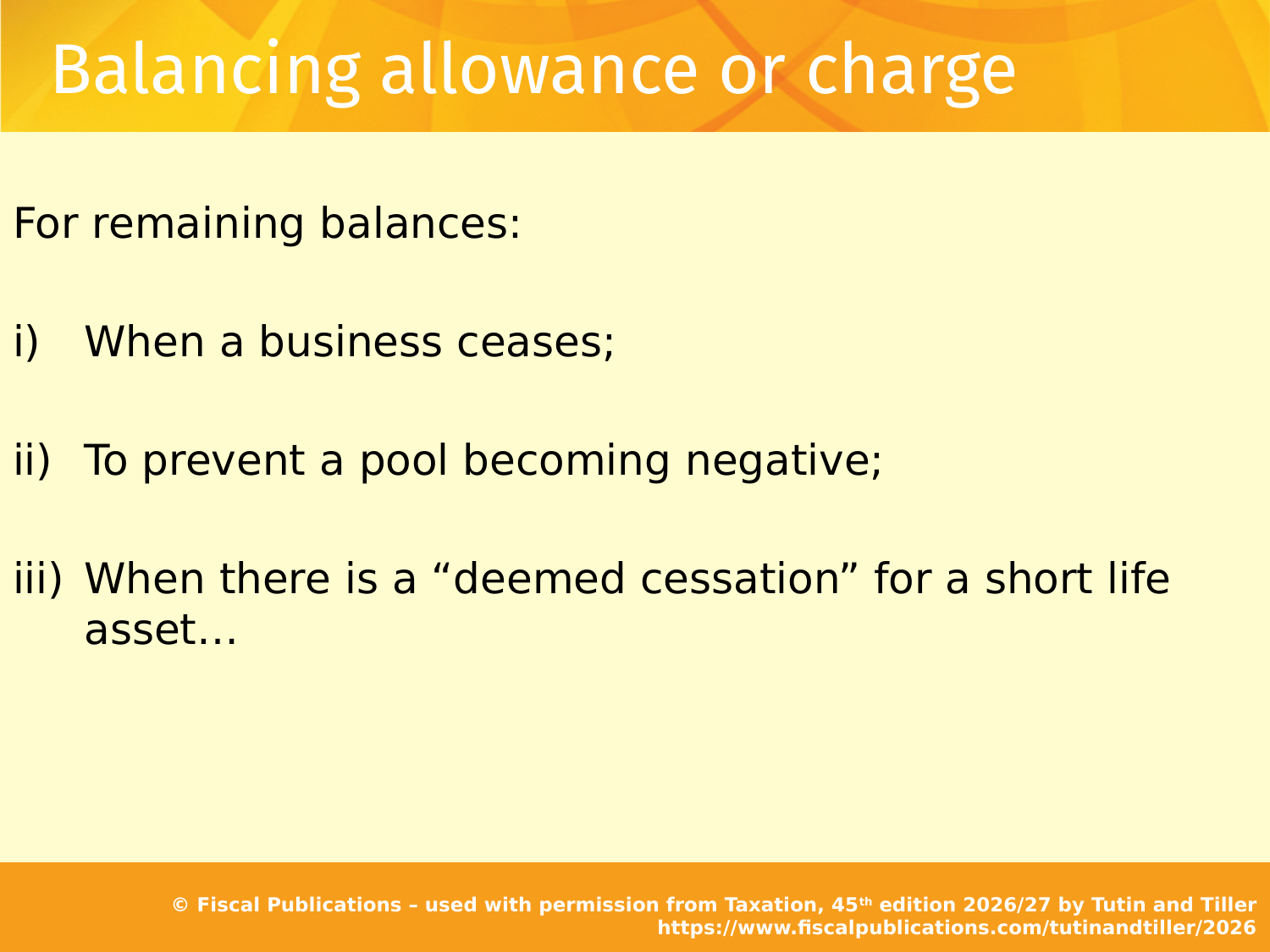

# Balancing allowance or charge

For remaining balances:

When a business ceases;

To prevent a pool becoming negative;

When there is a “deemed cessation” for a short life asset…